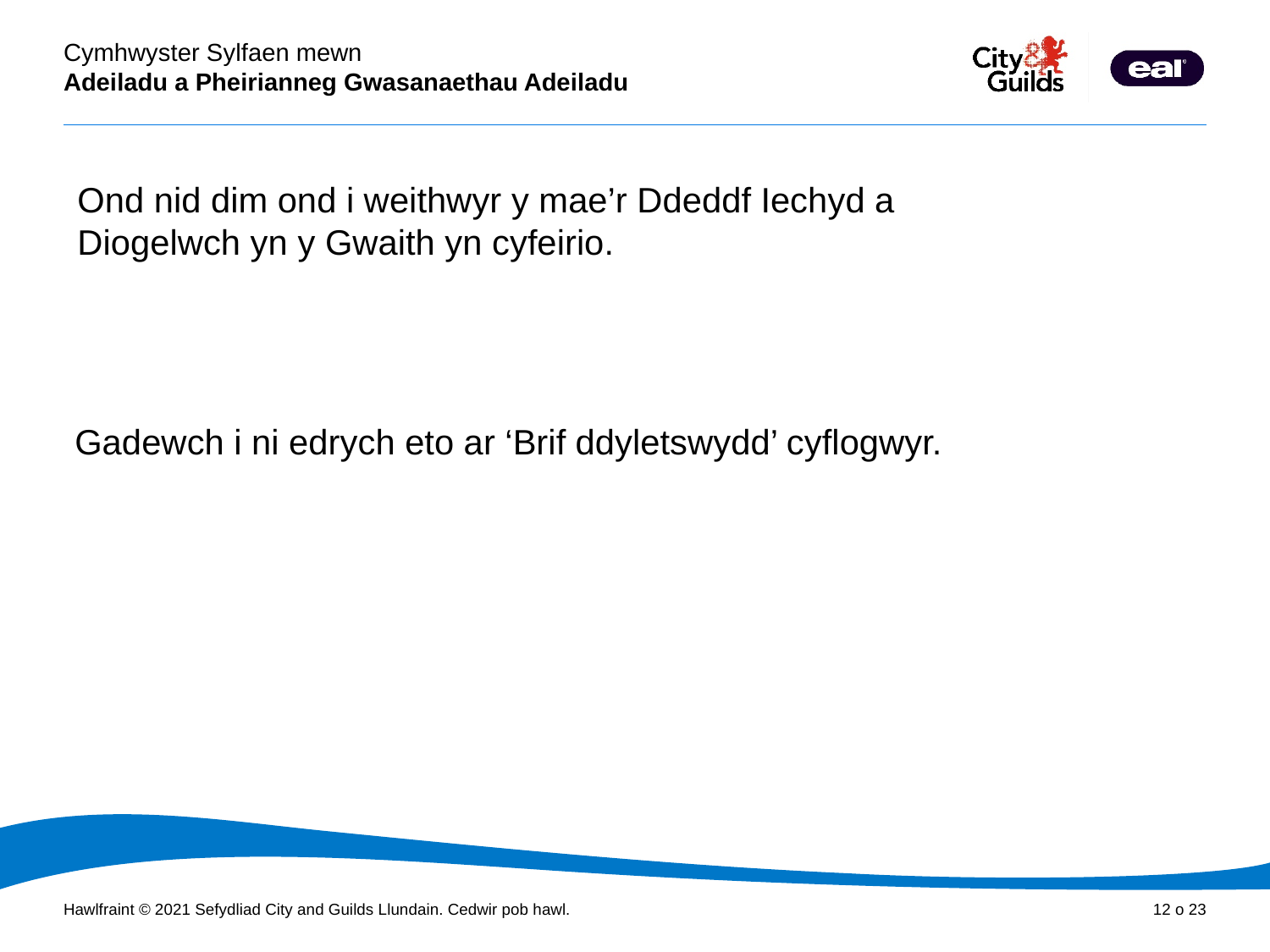

Ond nid dim ond i weithwyr y mae’r Ddeddf Iechyd a Diogelwch yn y Gwaith yn cyfeirio.

Gadewch i ni edrych eto ar ‘Brif ddyletswydd’ cyflogwyr.